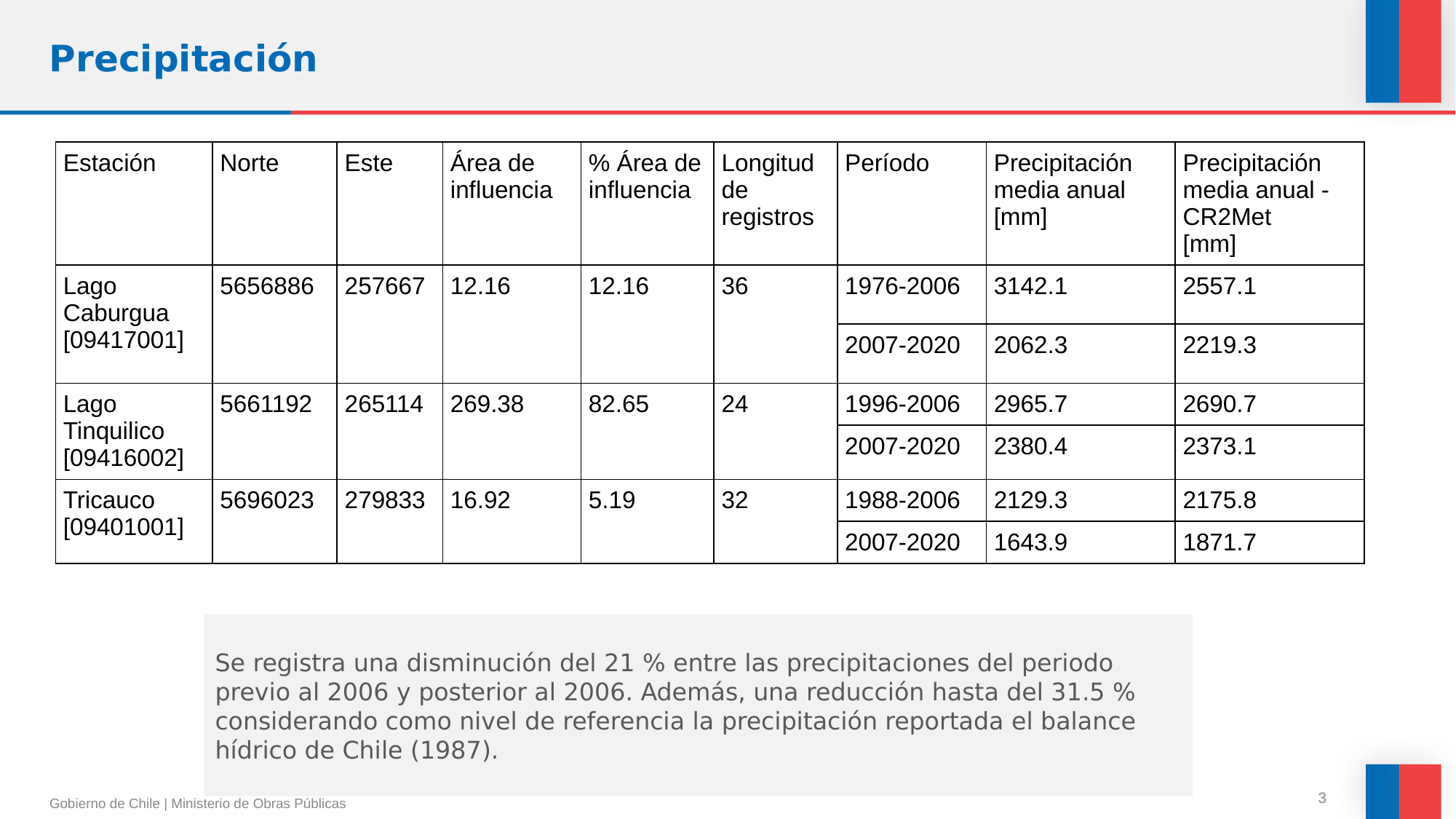

# Precipitación
| Estación | Norte | Este | Área de influencia | % Área de influencia | Longitud de registros | Período | Precipitación media anual [mm] | Precipitación media anual - CR2Met [mm] |
| --- | --- | --- | --- | --- | --- | --- | --- | --- |
| Lago Caburgua [09417001] | 5656886 | 257667 | 12.16 | 12.16 | 36 | 1976-2006 | 3142.1 | 2557.1 |
|  |  |  |  |  |  | 2007-2020 | 2062.3 | 2219.3 |
| Lago Tinquilico [09416002] | 5661192 | 265114 | 269.38 | 82.65 | 24 | 1996-2006 | 2965.7 | 2690.7 |
|  |  |  |  |  |  | 2007-2020 | 2380.4 | 2373.1 |
| Tricauco [09401001] | 5696023 | 279833 | 16.92 | 5.19 | 32 | 1988-2006 | 2129.3 | 2175.8 |
|  |  |  |  |  |  | 2007-2020 | 1643.9 | 1871.7 |
Se registra una disminución del 21 % entre las precipitaciones del periodo previo al 2006 y posterior al 2006. Además, una reducción hasta del 31.5 % considerando como nivel de referencia la precipitación reportada el balance hídrico de Chile (1987).
3